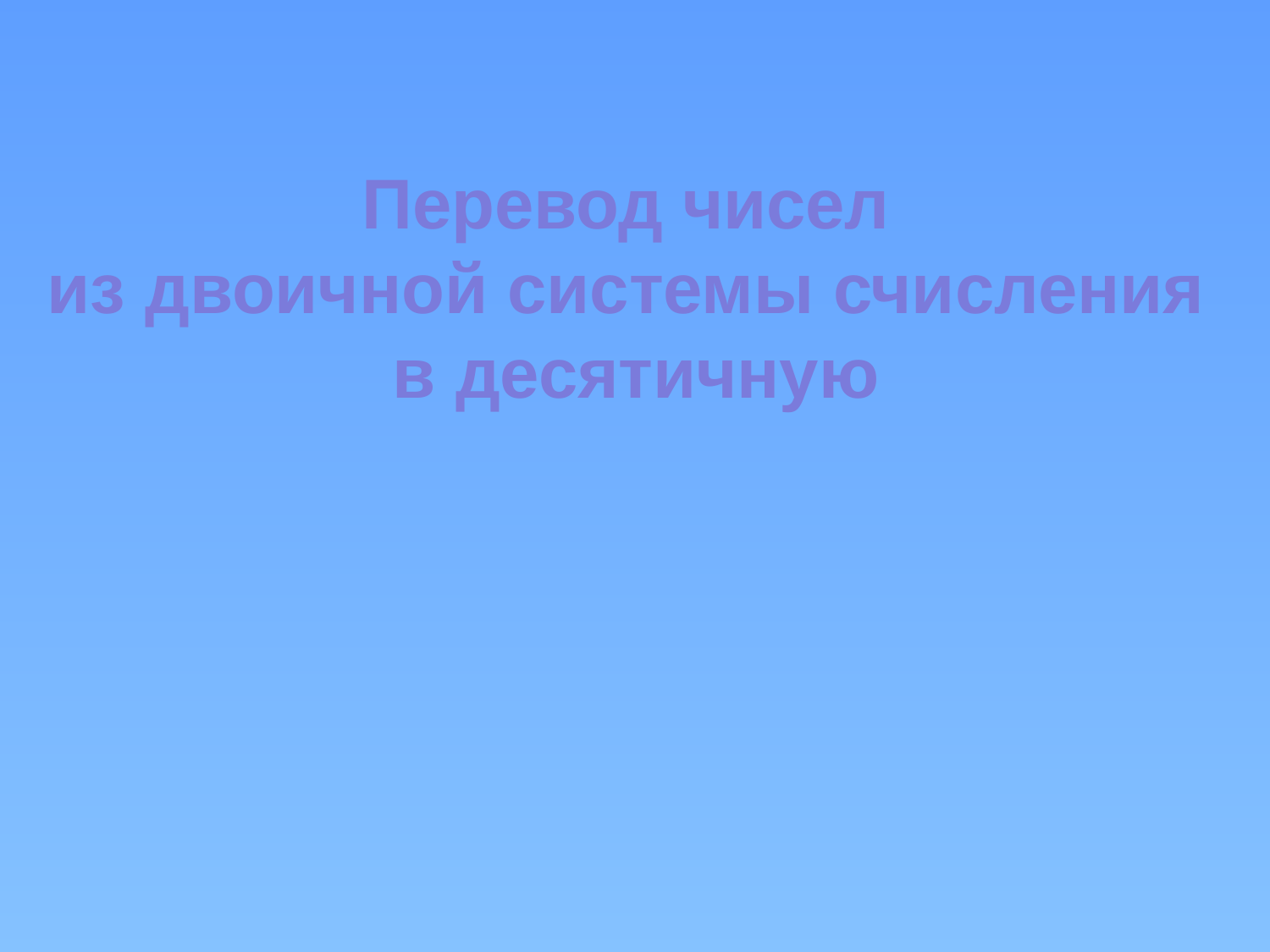

Перевод чисел
из двоичной системы счисления
в десятичную